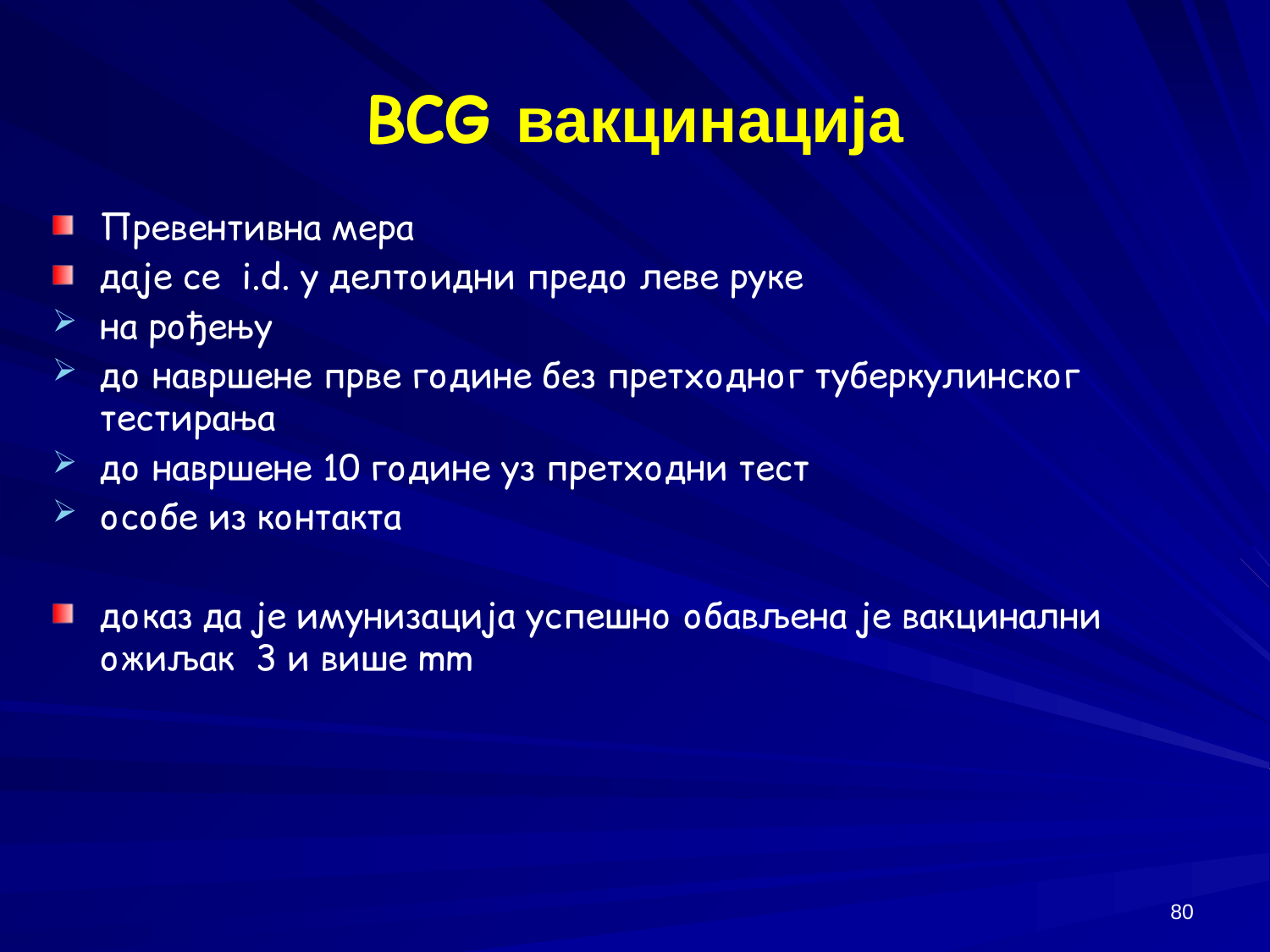

BCG вакцинација
Превентивна мера
даје се  i.d. у делтоидни предо леве руке
на рођењу
до навршене прве године без претходног туберкулинског тестирања
до навршене 10 године уз претходни тест
особе из контакта

доказ да је имунизација успешно обављена је вакцинални ожиљак  3 и више mm

80